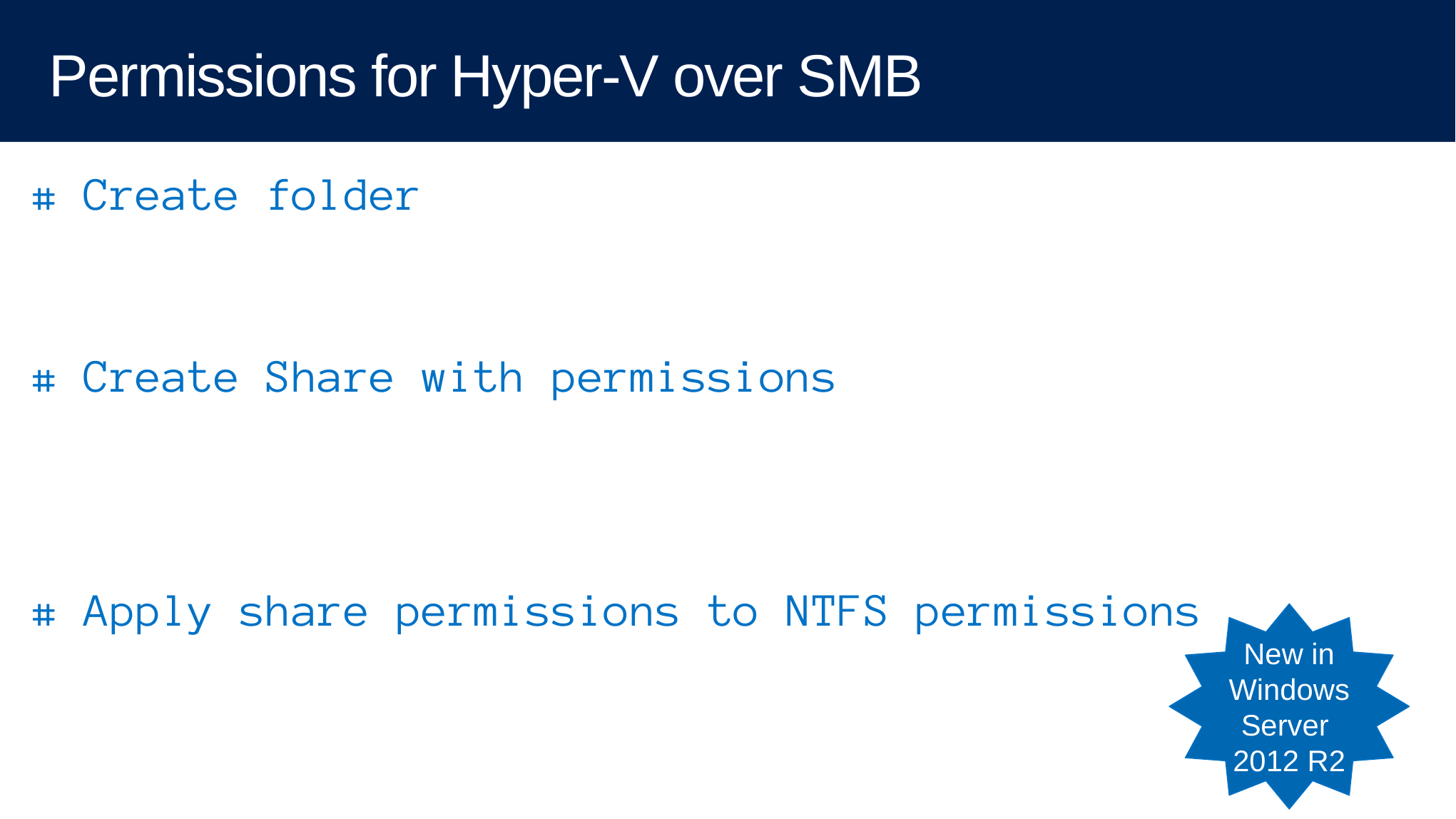

# Permissions for Hyper-V over SMB
# Create folder
MD F:\VMFolder

# Create Share with permissions
New-SmbShare -Name VMShare -Path F:\VMFolder `
-FullAccess Dom\HAdmin, Dom\HV1$, Dom\HV2$, Dom\HVC$

# Apply share permissions to NTFS permissions
Set-SmbPathAcl –Name VMShare
New in
Windows Server
2012 R2